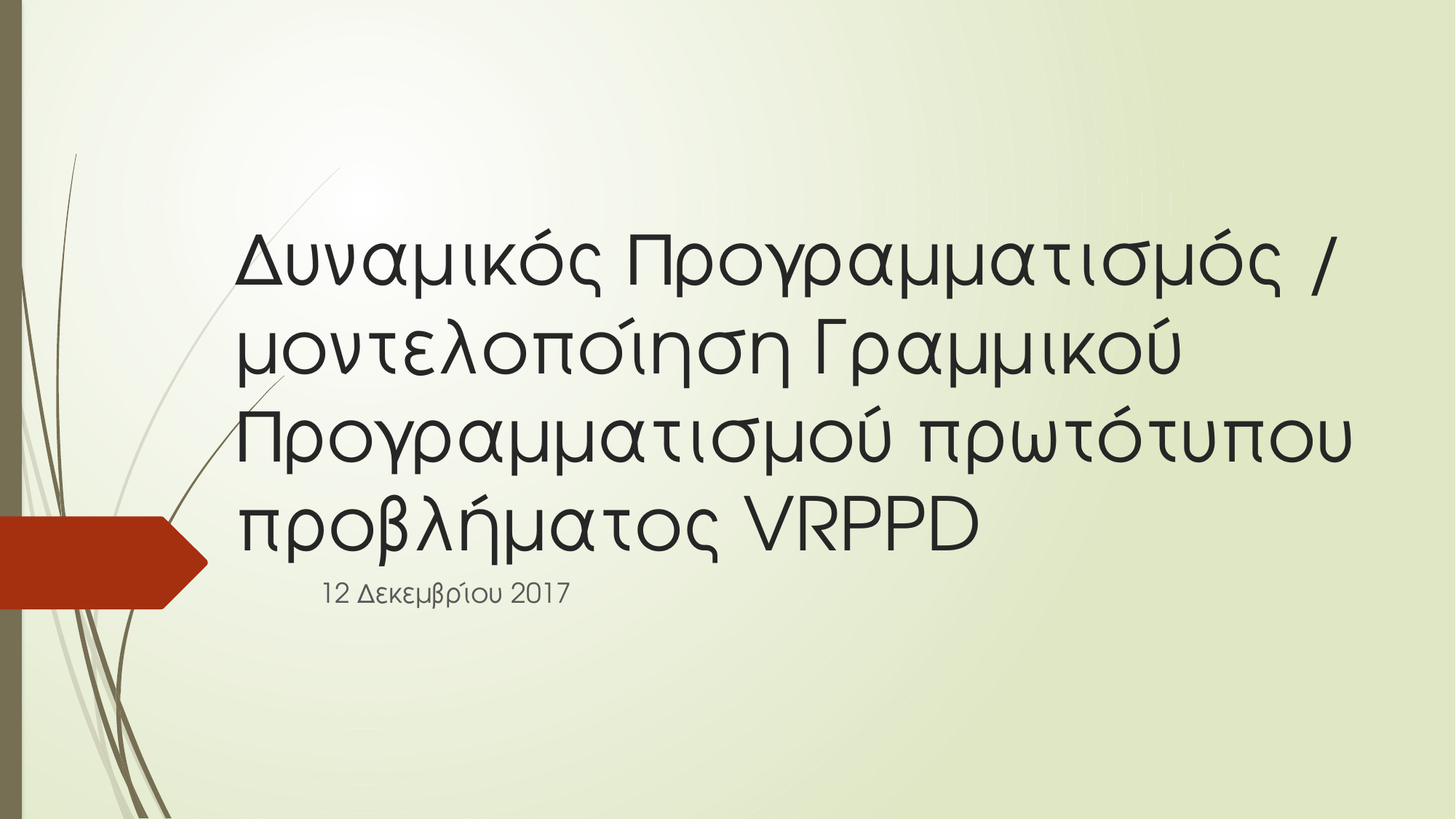

# Δυναμικός Προγραμματισμός / μοντελοποίηση Γραμμικού Προγραμματισμού πρωτότυπου προβλήματος VRPPD
12 Δεκεμβρίου 2017